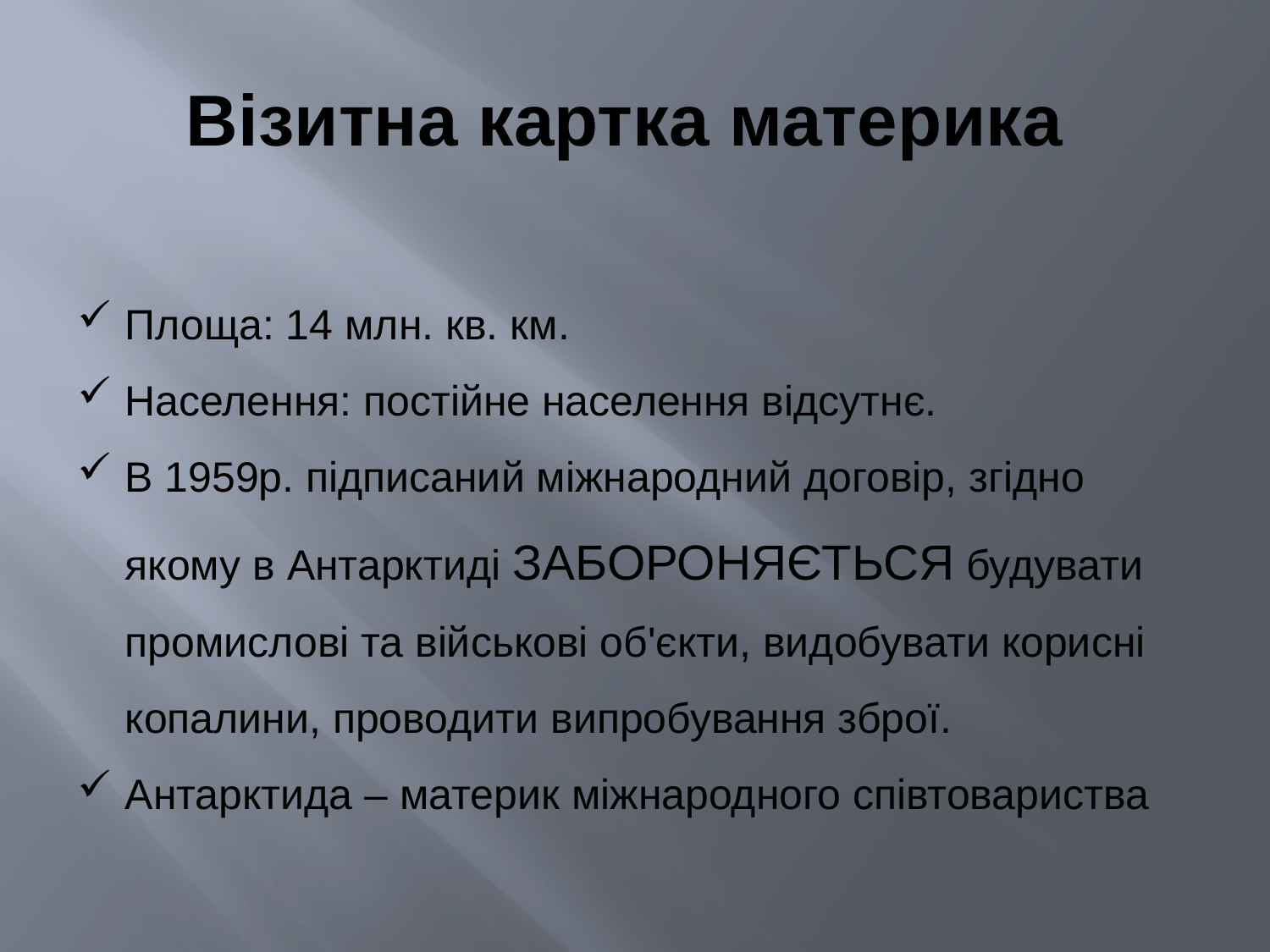

# Візитна картка материка
Площа: 14 млн. кв. км.
Населення: постійне населення відсутнє.
В 1959р. підписаний міжнародний договір, згідно якому в Антарктиді ЗАБОРОНЯЄТЬСЯ будувати промислові та військові об'єкти, видобувати корисні копалини, проводити випробування зброї.
Антарктида – материк міжнародного співтовариства